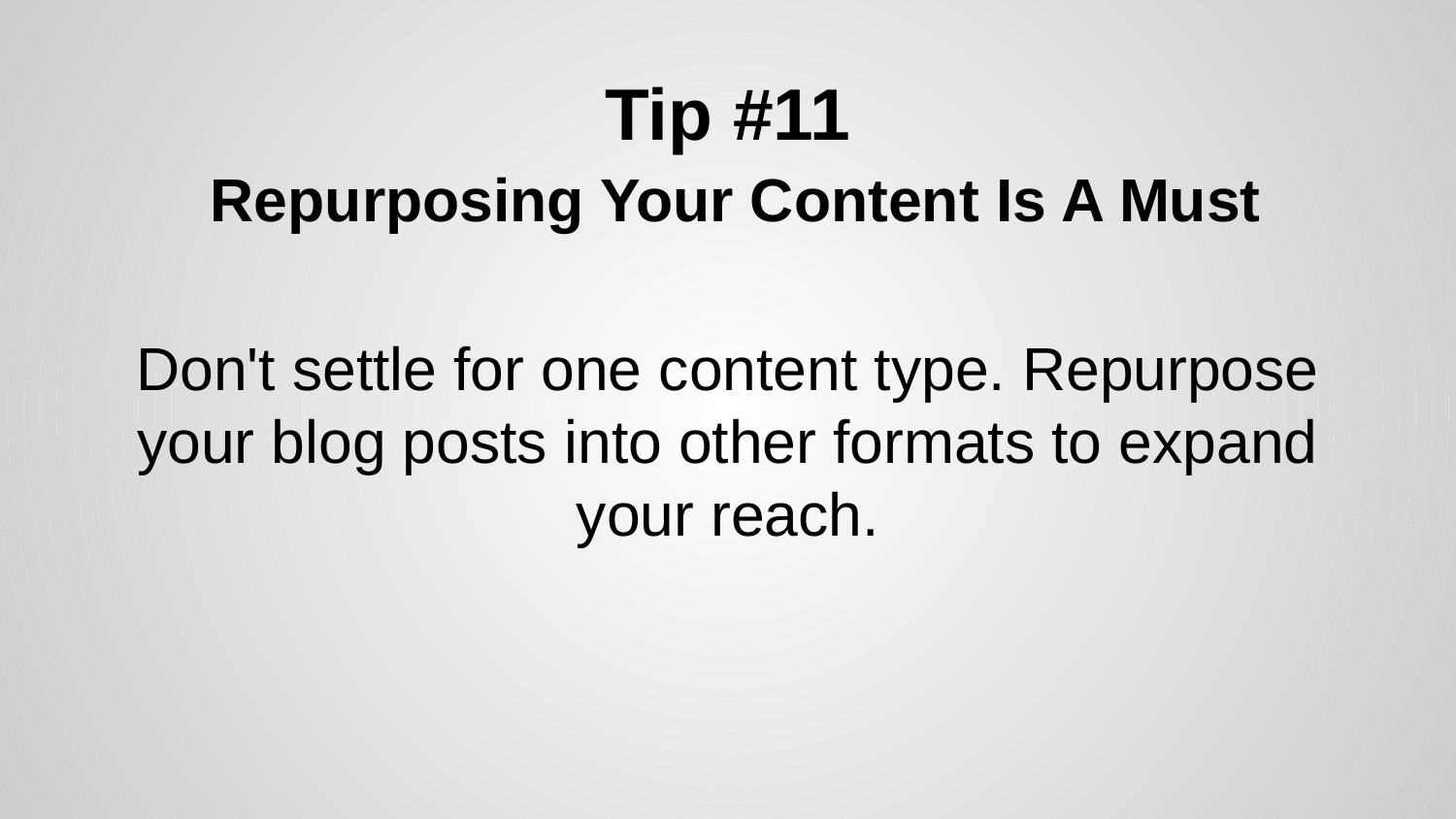

# Tip #11

 Repurposing Your Content Is A Must

Don't settle for one content type. Repurpose your blog posts into other formats to expand your reach.